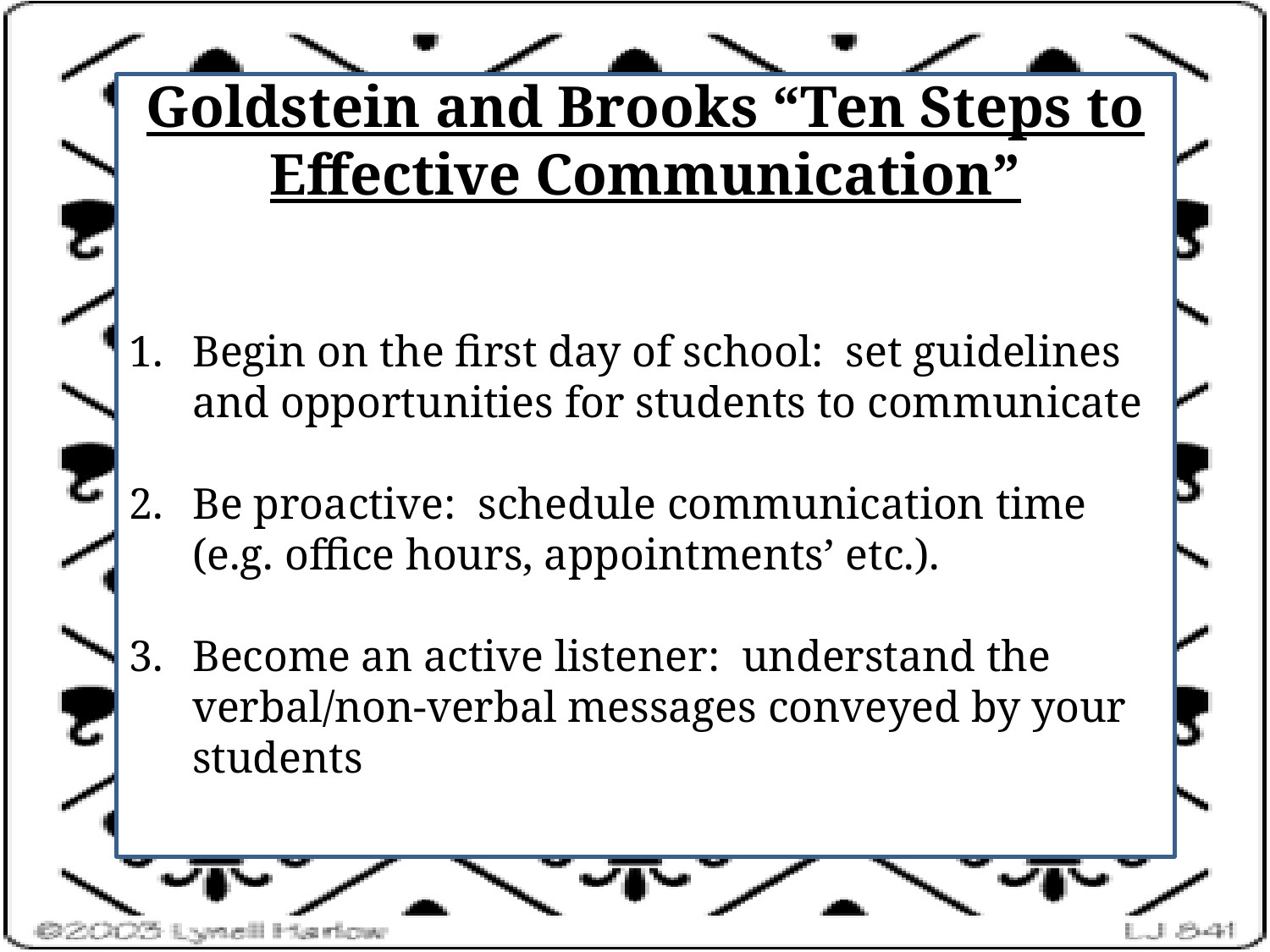

Goldstein and Brooks “Ten Steps to Effective Communication”

Begin on the first day of school:  set guidelines and opportunities for students to communicate

Be proactive:  schedule communication time (e.g. office hours, appointments’ etc.).

Become an active listener:  understand the verbal/non-verbal messages conveyed by your students